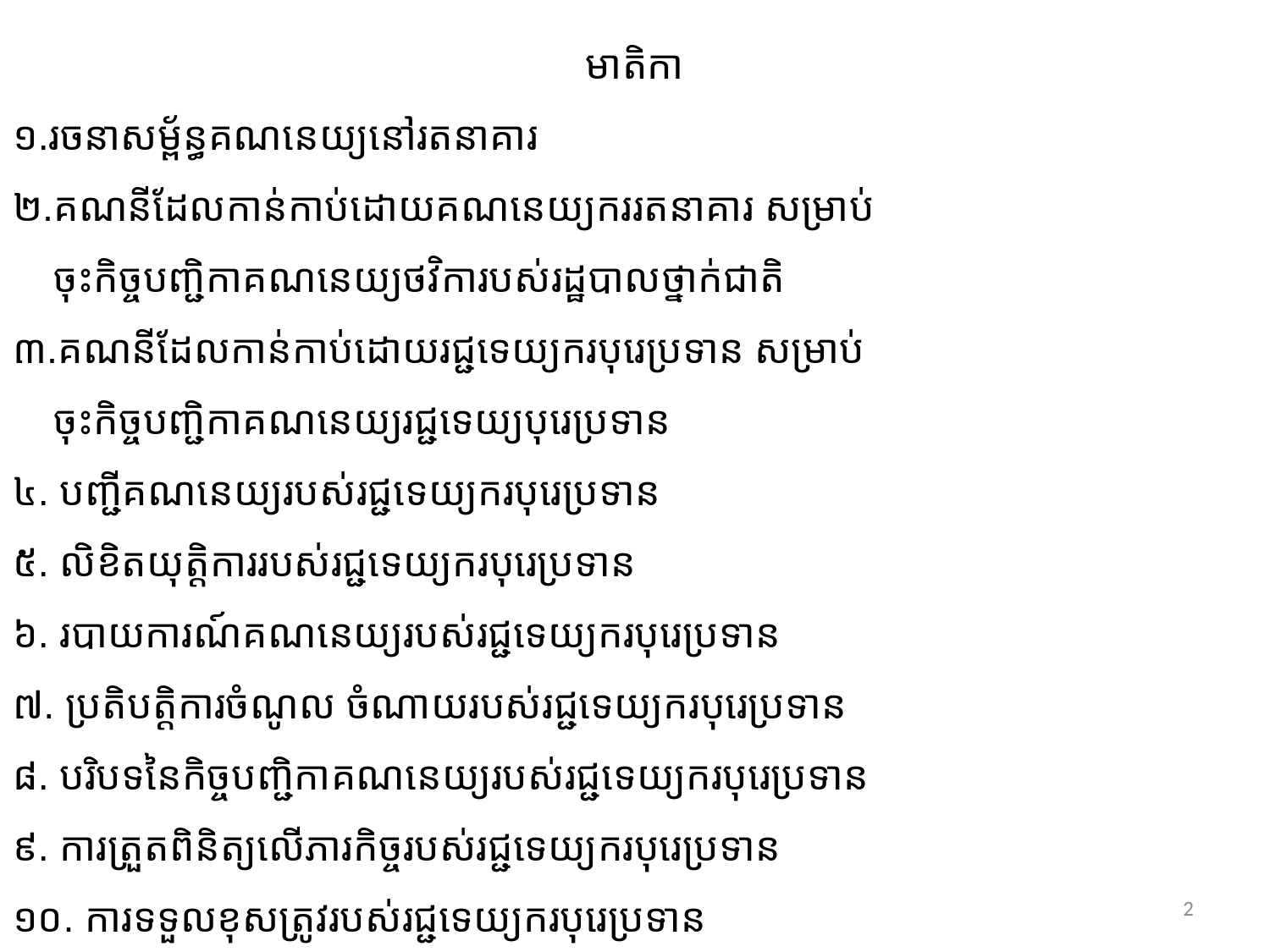

មាតិកា
១.រចនាសម្ព័ន្ធគណនេយ្យនៅរតនាគារ
២.គណនីដែលកាន់កាប់ដោយគណនេយ្យកររតនាគារ សម្រាប់
    ចុះកិច្ចបញ្ជិកាគណនេយ្យថវិការបស់រដ្ឋបាលថ្នាក់ជាតិ
៣.គណនីដែលកាន់កាប់ដោយរជ្ជទេយ្យករបុរេប្រទាន សម្រាប់
    ចុះកិច្ចបញ្ជិកាគណនេយ្យរជ្ជទេយ្យបុរេប្រទាន
៤. បញ្ជីគណនេយ្យរបស់រជ្ជទេយ្យករបុរេប្រទាន
៥. លិខិតយុត្តិការរបស់រជ្ជទេយ្យករបុរេប្រទាន
៦. របាយការណ៍គណនេយ្យរបស់រជ្ជទេយ្យករបុរេប្រទាន
៧. ប្រតិបត្តិការចំណូល ចំណាយរបស់រជ្ជទេយ្យករបុរេប្រទាន
៨. បរិបទនៃកិច្ចបញ្ជិកាគណនេយ្យរបស់រជ្ជទេយ្យករបុរេប្រទាន
៩. ការត្រួតពិនិត្យលើភារកិច្ចរបស់រជ្ជទេយ្យករបុរេប្រទាន
១០. ការទទួលខុសត្រូវរបស់រជ្ជទេយ្យករបុរេប្រទាន

#
2